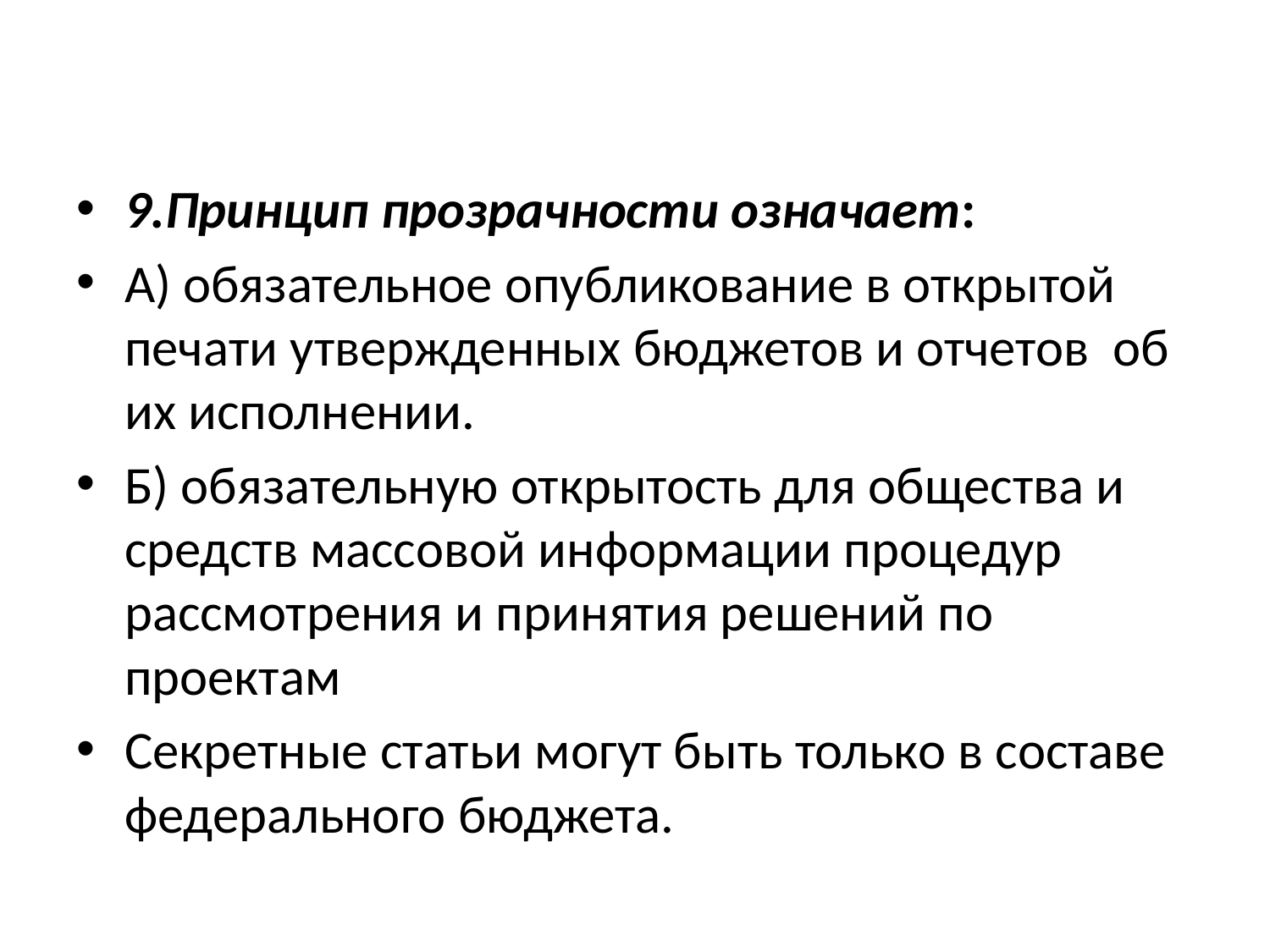

#
9.Принцип прозрачности означает:
А) обязательное опубликование в открытой печати утвержденных бюджетов и отчетов  об их исполнении.
Б) обязательную открытость для общества и средств массовой информации процедур рассмотрения и принятия решений по проектам
Секретные статьи могут быть только в составе федерального бюджета.